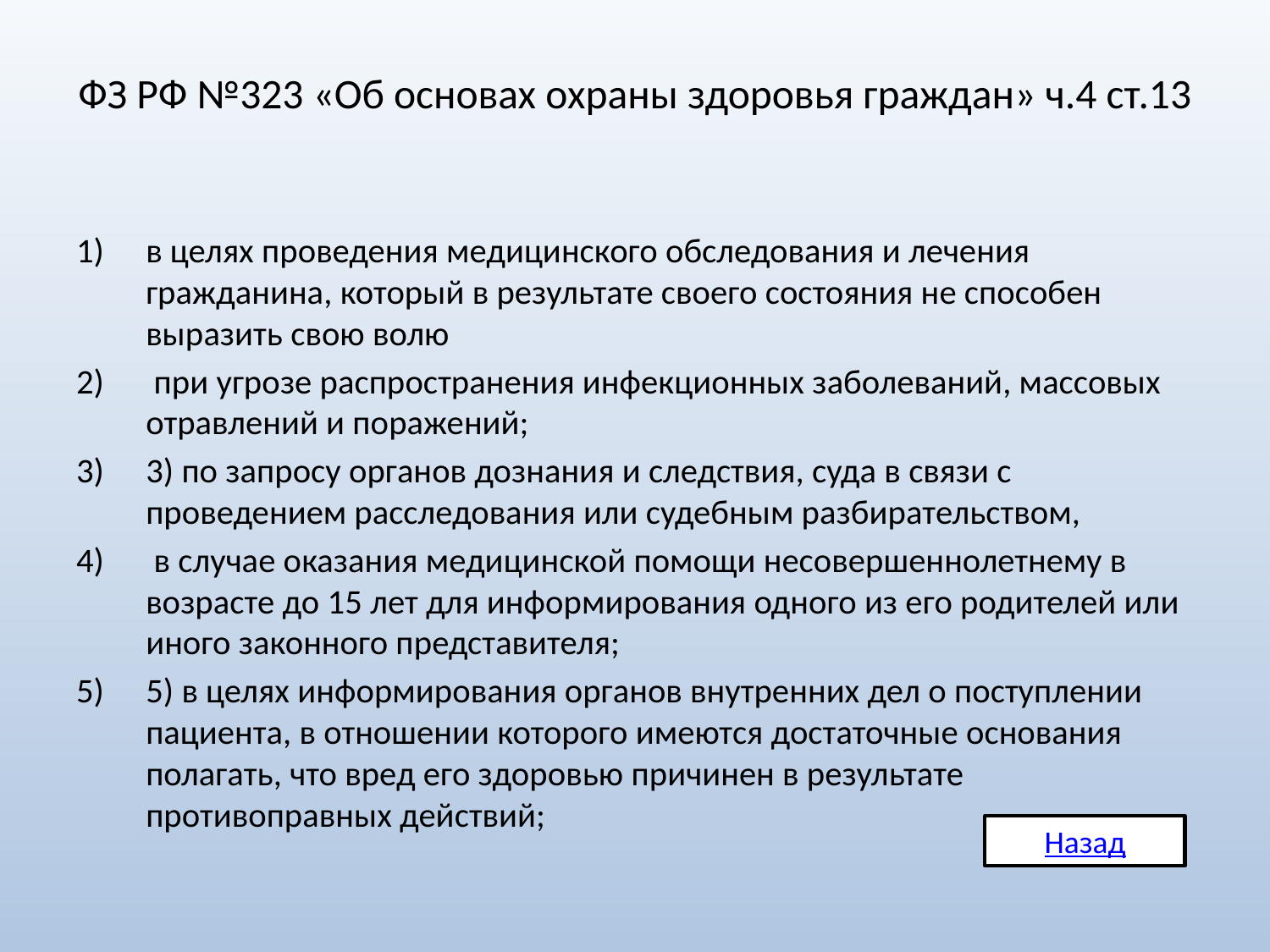

# ФЗ РФ №323 «Об основах охраны здоровья граждан» ч.4 ст.13
в целях проведения медицинского обследования и лечения гражданина, который в результате своего состояния не способен выразить свою волю
 при угрозе распространения инфекционных заболеваний, массовых отравлений и поражений;
3) по запросу органов дознания и следствия, суда в связи с проведением расследования или судебным разбирательством,
 в случае оказания медицинской помощи несовершеннолетнему в возрасте до 15 лет для информирования одного из его родителей или иного законного представителя;
5) в целях информирования органов внутренних дел о поступлении пациента, в отношении которого имеются достаточные основания полагать, что вред его здоровью причинен в результате противоправных действий;

Назад